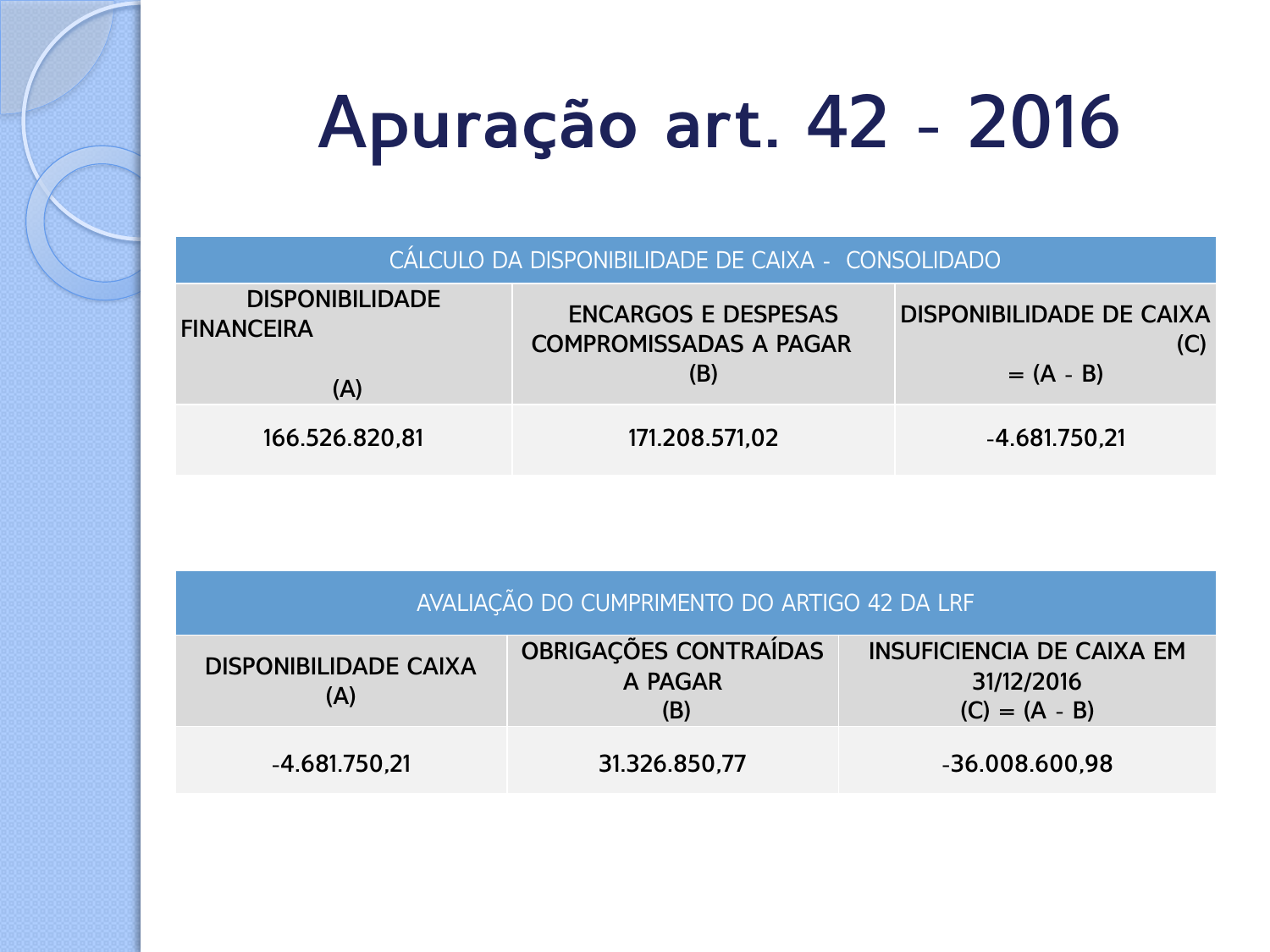

# Apuração art. 42 - 2016
| CÁLCULO DA DISPONIBILIDADE DE CAIXA - CONSOLIDADO |  |  |
| --- | --- | --- |
| DISPONIBILIDADE FINANCEIRA (A) | ENCARGOS E DESPESAS COMPROMISSADAS A PAGAR (B) | DISPONIBILIDADE DE CAIXA (C) = (A - B) |
| 166.526.820,81 | 171.208.571,02 | -4.681.750,21 |
| AVALIAÇÃO DO CUMPRIMENTO DO ARTIGO 42 DA LRF |  |  |
| --- | --- | --- |
| DISPONIBILIDADE CAIXA (A) | OBRIGAÇÕES CONTRAÍDAS A PAGAR (B) | INSUFICIENCIA DE CAIXA EM 31/12/2016 (C) = (A - B) |
| -4.681.750,21 | 31.326.850,77 | -36.008.600,98 |